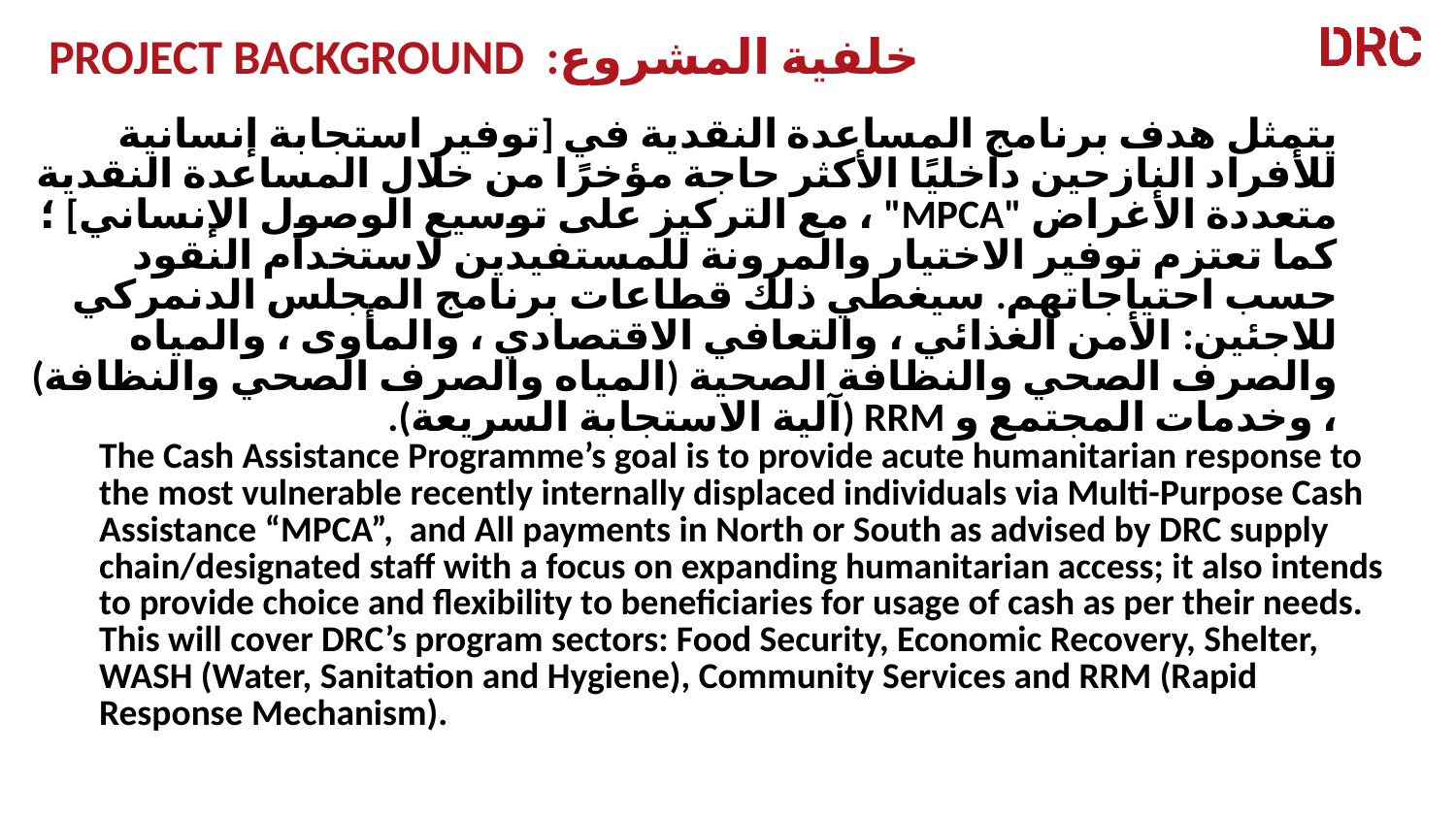

PROJECT BACKGROUND  :خلفية المشروع

| يتمثل هدف برنامج المساعدة النقدية في [توفير استجابة إنسانية للأفراد النازحين داخليًا الأكثر حاجة مؤخرًا من خلال المساعدة النقدية متعددة الأغراض "MPCA" ، مع التركيز على توسيع الوصول الإنساني] ؛ كما تعتزم توفير الاختيار والمرونة للمستفيدين لاستخدام النقود حسب احتياجاتهم. سيغطي ذلك قطاعات برنامج المجلس الدنمركي للاجئين: الأمن الغذائي ، والتعافي الاقتصادي ، والمأوى ، والمياه والصرف الصحي والنظافة الصحية (المياه والصرف الصحي والنظافة) ، وخدمات المجتمع و RRM (آلية الاستجابة السريعة). The Cash Assistance Programme’s goal is to provide acute humanitarian response to the most vulnerable recently internally displaced individuals via Multi-Purpose Cash Assistance “MPCA”, and All payments in North or South as advised by DRC supply chain/designated staff with a focus on expanding humanitarian access; it also intends to provide choice and flexibility to beneficiaries for usage of cash as per their needs. This will cover DRC’s program sectors: Food Security, Economic Recovery, Shelter, WASH (Water, Sanitation and Hygiene), Community Services and RRM (Rapid Response Mechanism). |
| --- |